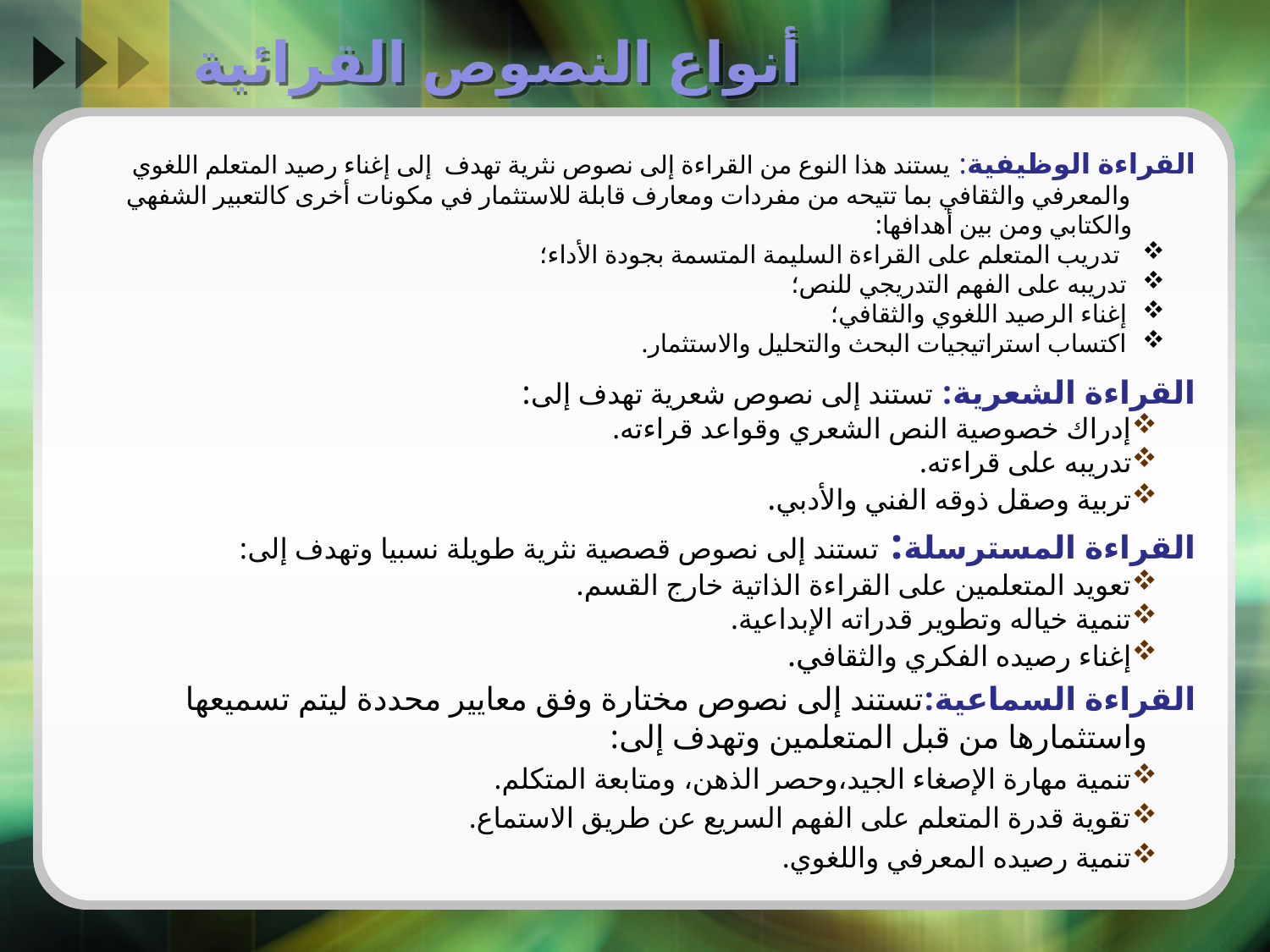

# أنواع النصوص القرائية

القراءة الوظيفية: يستند هذا النوع من القراءة إلى نصوص نثرية تهدف  إلى إغناء رصيد المتعلم اللغوي والمعرفي والثقافي بما تتيحه من مفردات ومعارف قابلة للاستثمار في مكونات أخرى كالتعبير الشفهي والكتابي ومن بين أهدافها:
 تدريب المتعلم على القراءة السليمة المتسمة بجودة الأداء؛
تدريبه على الفهم التدريجي للنص؛
إغناء الرصيد اللغوي والثقافي؛
اكتساب استراتيجيات البحث والتحليل والاستثمار.

القراءة الشعرية: تستند إلى نصوص شعرية تهدف إلى:
إدراك خصوصية النص الشعري وقواعد قراءته.
تدريبه على قراءته.
تربية وصقل ذوقه الفني والأدبي.
القراءة المسترسلة: تستند إلى نصوص قصصية نثرية طويلة نسبيا وتهدف إلى:
تعويد المتعلمين على القراءة الذاتية خارج القسم.
تنمية خياله وتطوير قدراته الإبداعية.
إغناء رصيده الفكري والثقافي.
القراءة السماعية:تستند إلى نصوص مختارة وفق معايير محددة ليتم تسميعها واستثمارها من قبل المتعلمين وتهدف إلى:
تنمية مهارة الإصغاء الجيد،وحصر الذهن، ومتابعة المتكلم.
تقوية قدرة المتعلم على الفهم السريع عن طريق الاستماع.
تنمية رصيده المعرفي واللغوي.